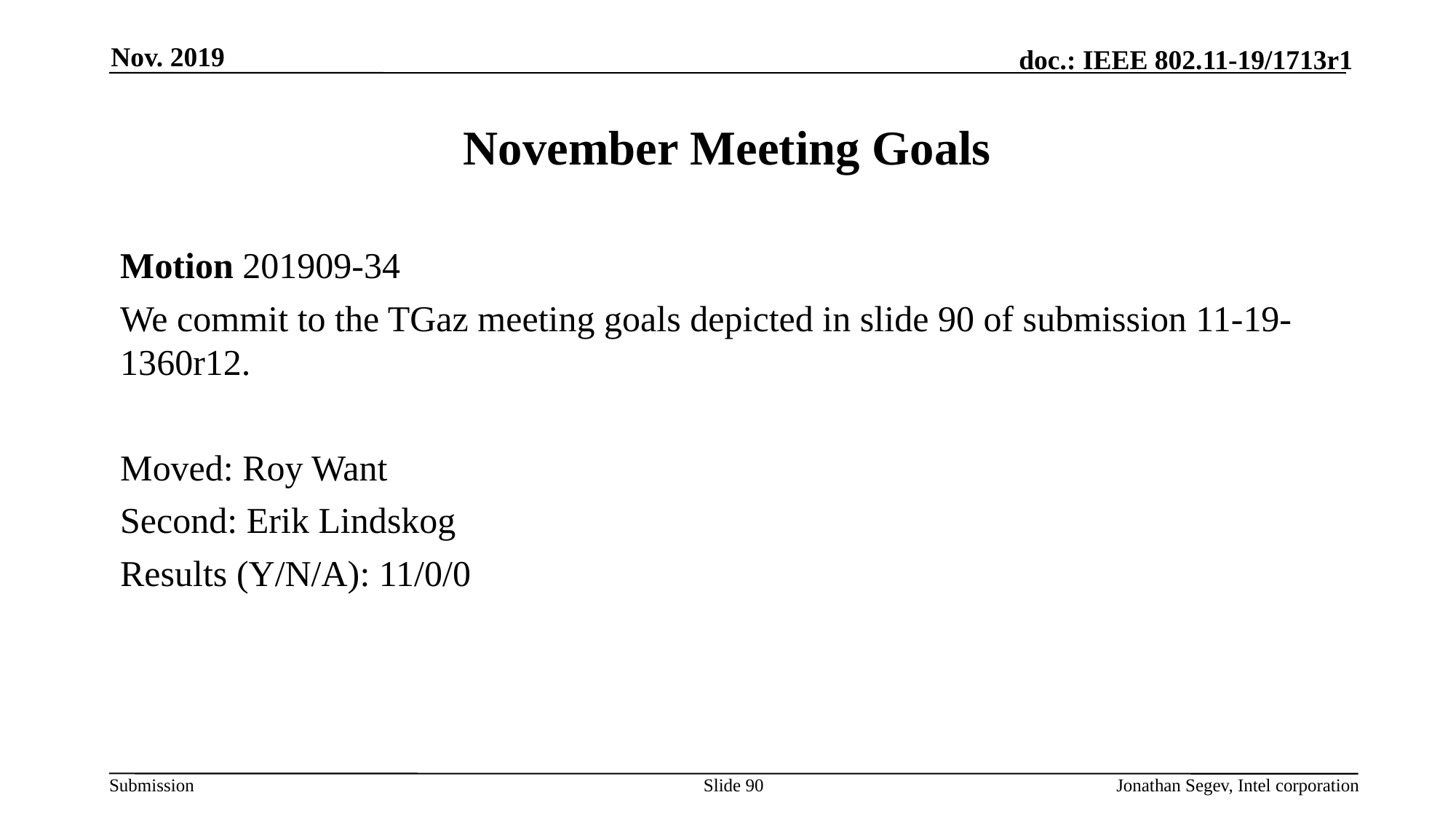

Nov. 2019
# November Meeting Goals
Motion 201909-34
We commit to the TGaz meeting goals depicted in slide 90 of submission 11-19-1360r12.

Moved: Roy Want
Second: Erik Lindskog
Results (Y/N/A): 11/0/0
Slide 90
Jonathan Segev, Intel corporation